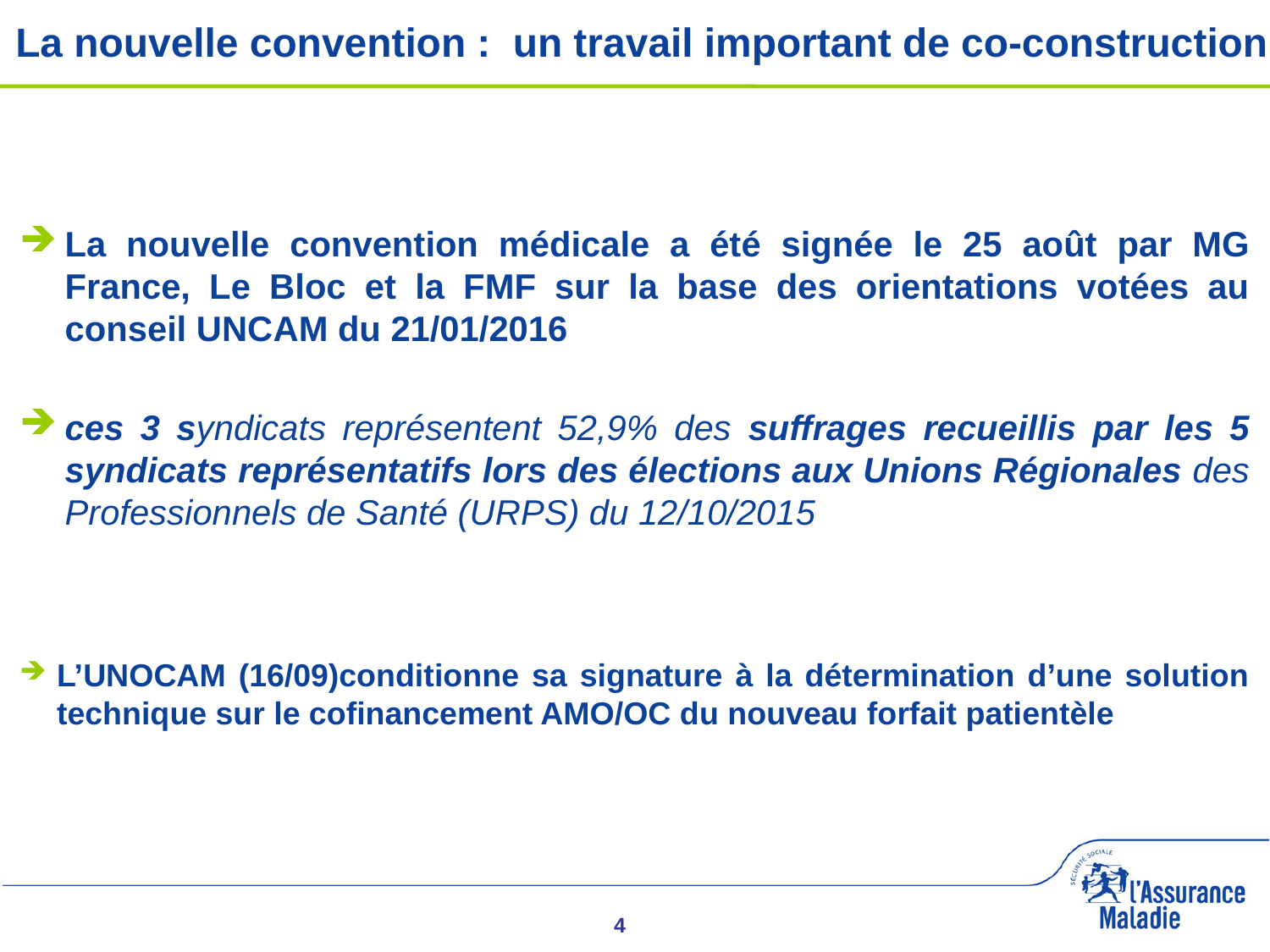

# La nouvelle convention :  un travail important de co-construction

La nouvelle convention médicale a été signée le 25 août par MG France, Le Bloc et la FMF sur la base des orientations votées au conseil UNCAM du 21/01/2016

ces 3 syndicats représentent 52,9% des suffrages recueillis par les 5 syndicats représentatifs lors des élections aux Unions Régionales des Professionnels de Santé (URPS) du 12/10/2015

L’UNOCAM (16/09)conditionne sa signature à la détermination d’une solution technique sur le cofinancement AMO/OC du nouveau forfait patientèle
4